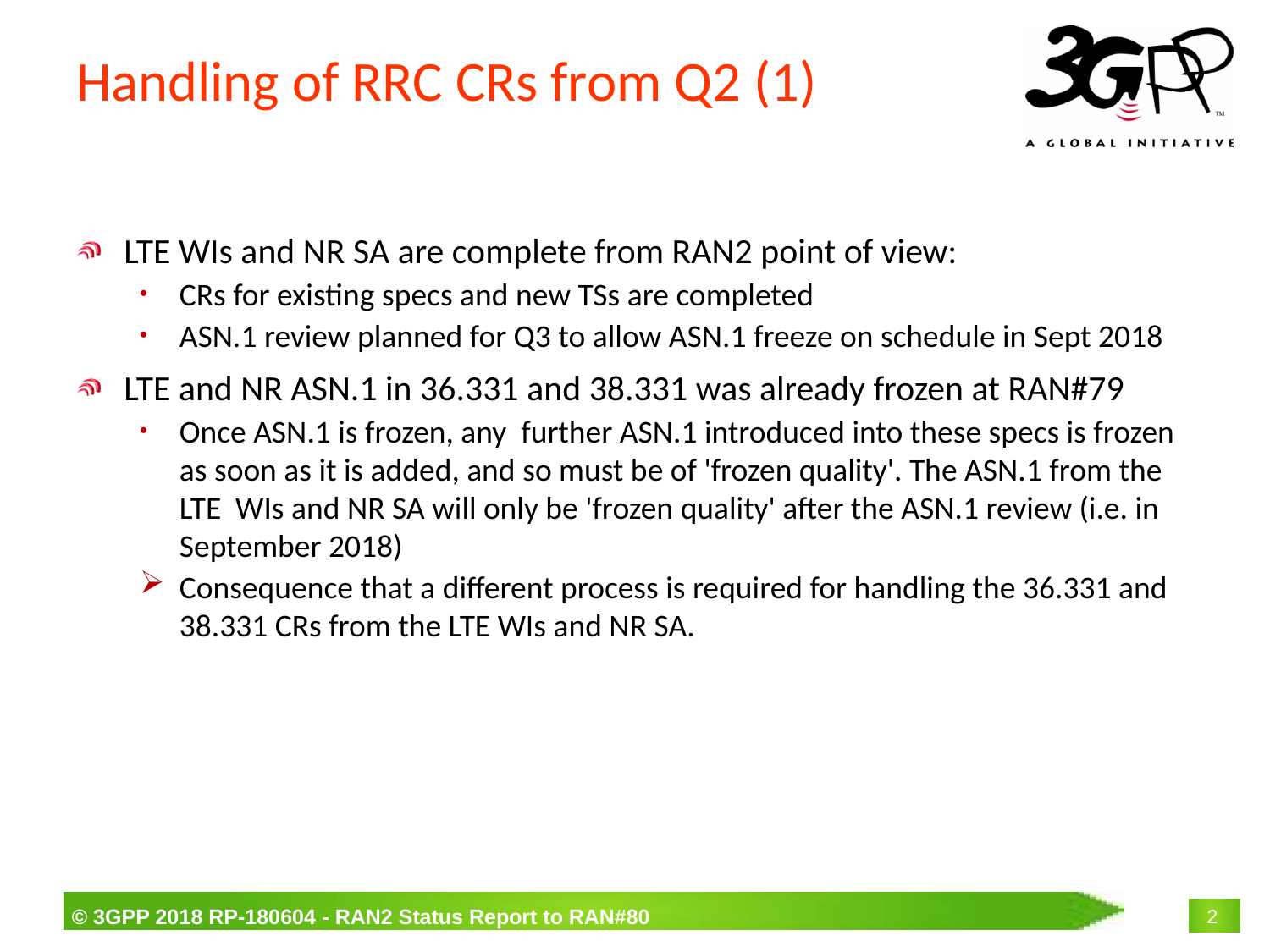

# Handling of RRC CRs from Q2 (1)
LTE WIs and NR SA are complete from RAN2 point of view:
CRs for existing specs and new TSs are completed
ASN.1 review planned for Q3 to allow ASN.1 freeze on schedule in Sept 2018
LTE and NR ASN.1 in 36.331 and 38.331 was already frozen at RAN#79
Once ASN.1 is frozen, any  further ASN.1 introduced into these specs is frozen as soon as it is added, and so must be of 'frozen quality'. The ASN.1 from the LTE  WIs and NR SA will only be 'frozen quality' after the ASN.1 review (i.e. in September 2018)
Consequence that a different process is required for handling the 36.331 and 38.331 CRs from the LTE WIs and NR SA.